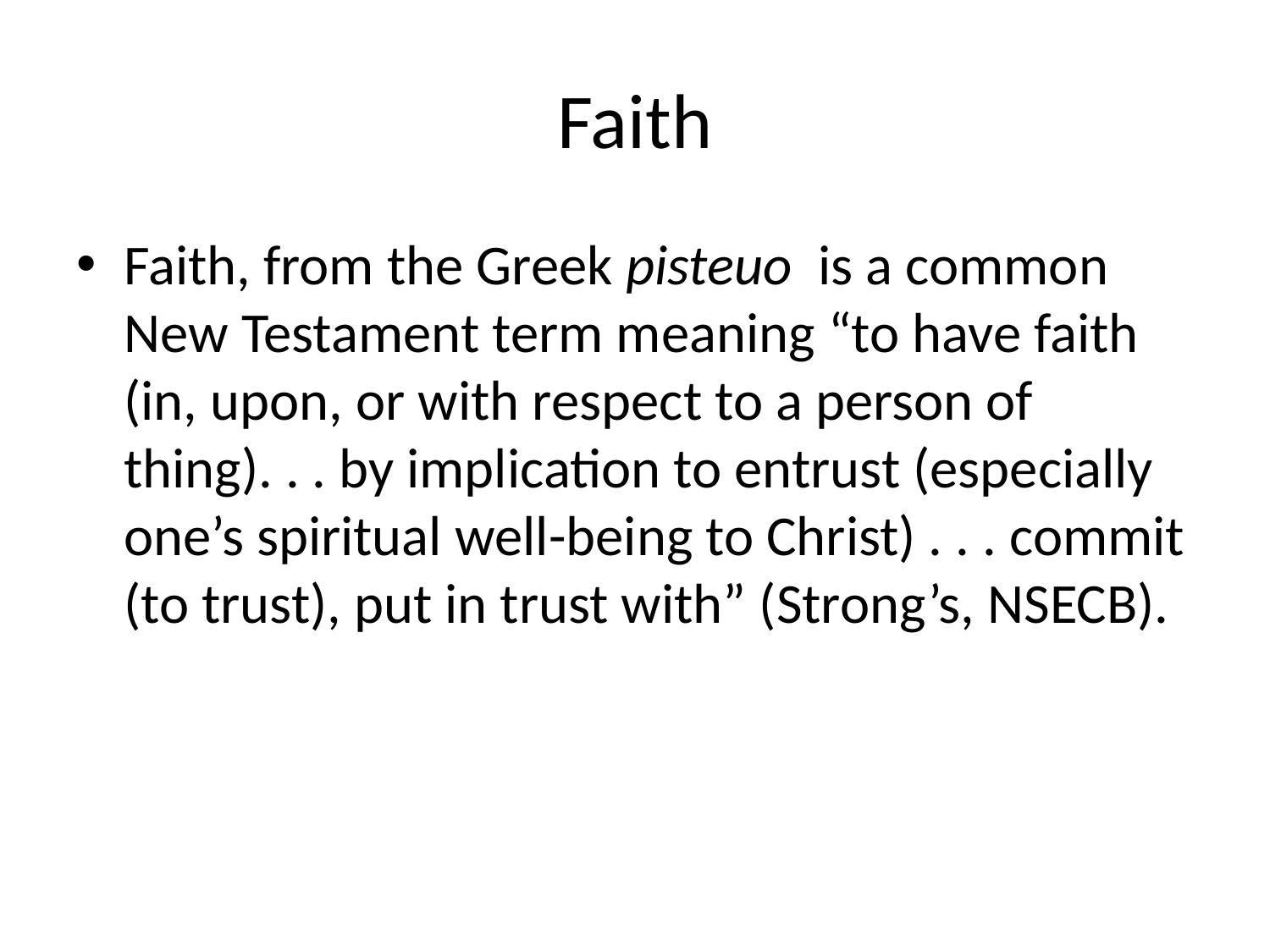

# Faith
Faith, from the Greek pisteuo  is a common New Testament term meaning “to have faith (in, upon, or with respect to a person of thing). . . by implication to entrust (especially one’s spiritual well-being to Christ) . . . commit (to trust), put in trust with” (Strong’s, NSECB).